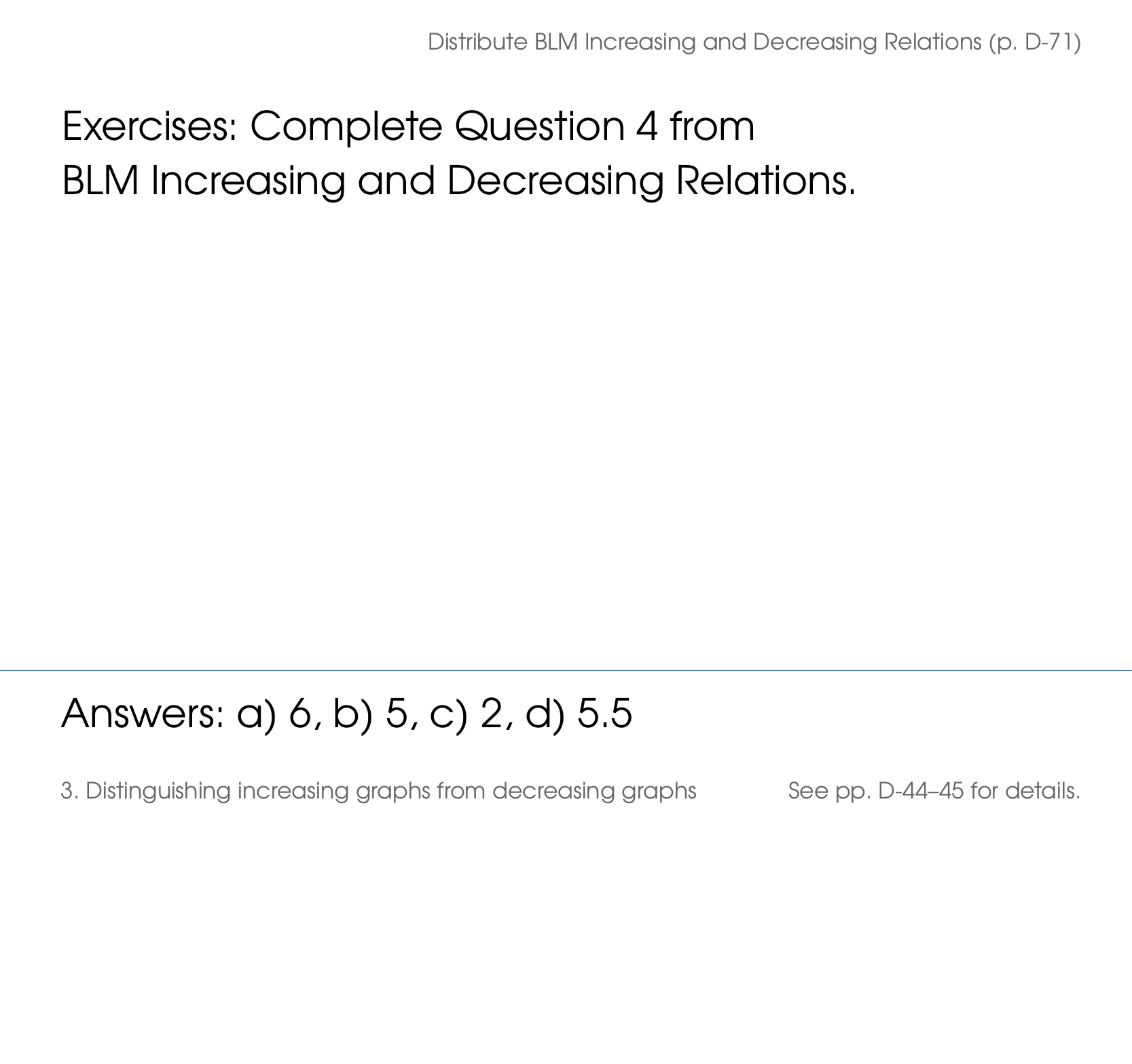

Distribute BLM Increasing and Decreasing Relations (p. D-71)
Exercises: Complete Question 4 from
BLM Increasing and Decreasing Relations.
Answers: a) 6, b) 5, c) 2, d) 5.5
3. Distinguishing increasing graphs from decreasing graphs
See pp. D-44–45 for details.